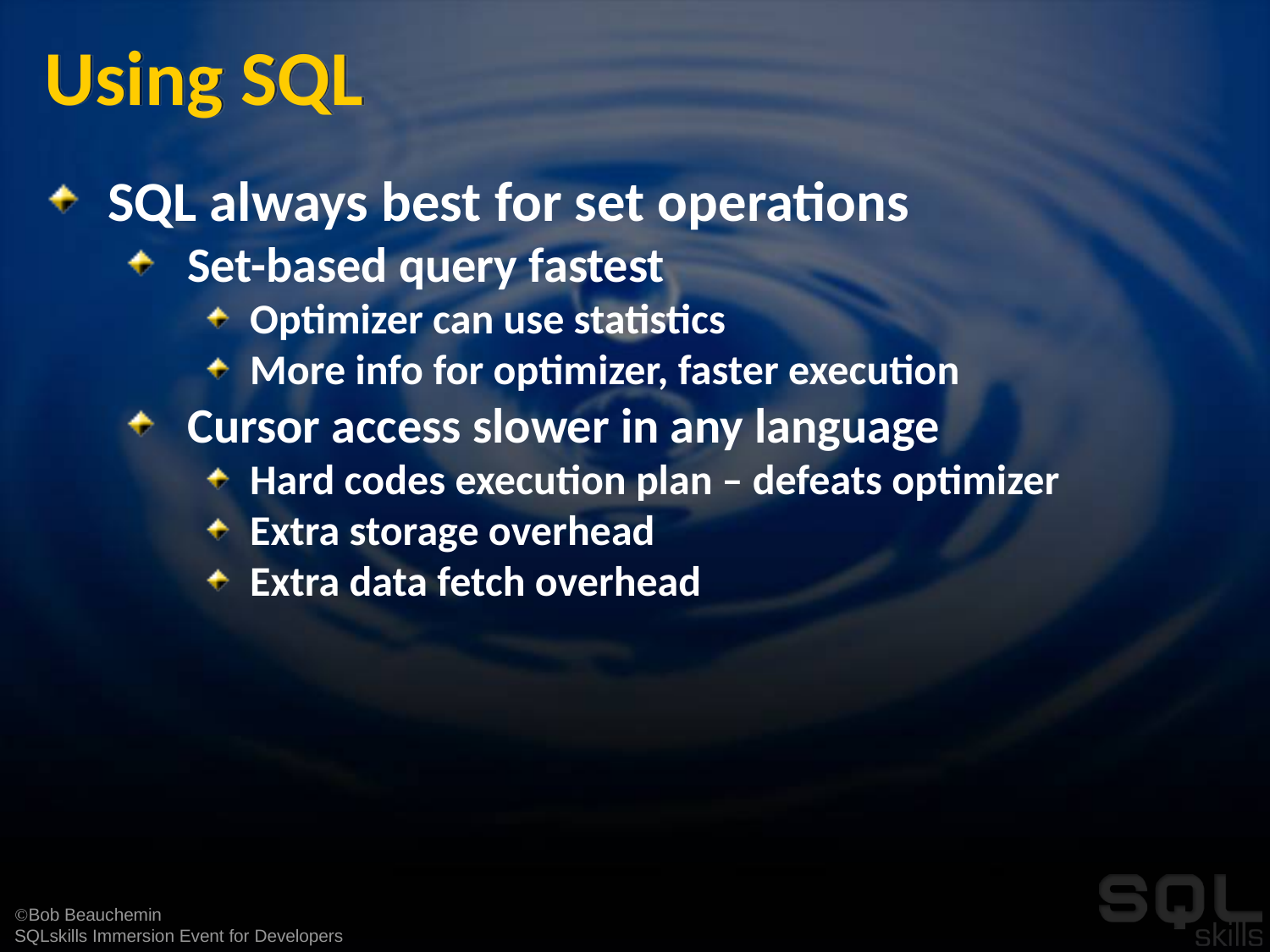

# Using SQL
SQL always best for set operations
Set-based query fastest
Optimizer can use statistics
More info for optimizer, faster execution
Cursor access slower in any language
Hard codes execution plan – defeats optimizer
Extra storage overhead
Extra data fetch overhead